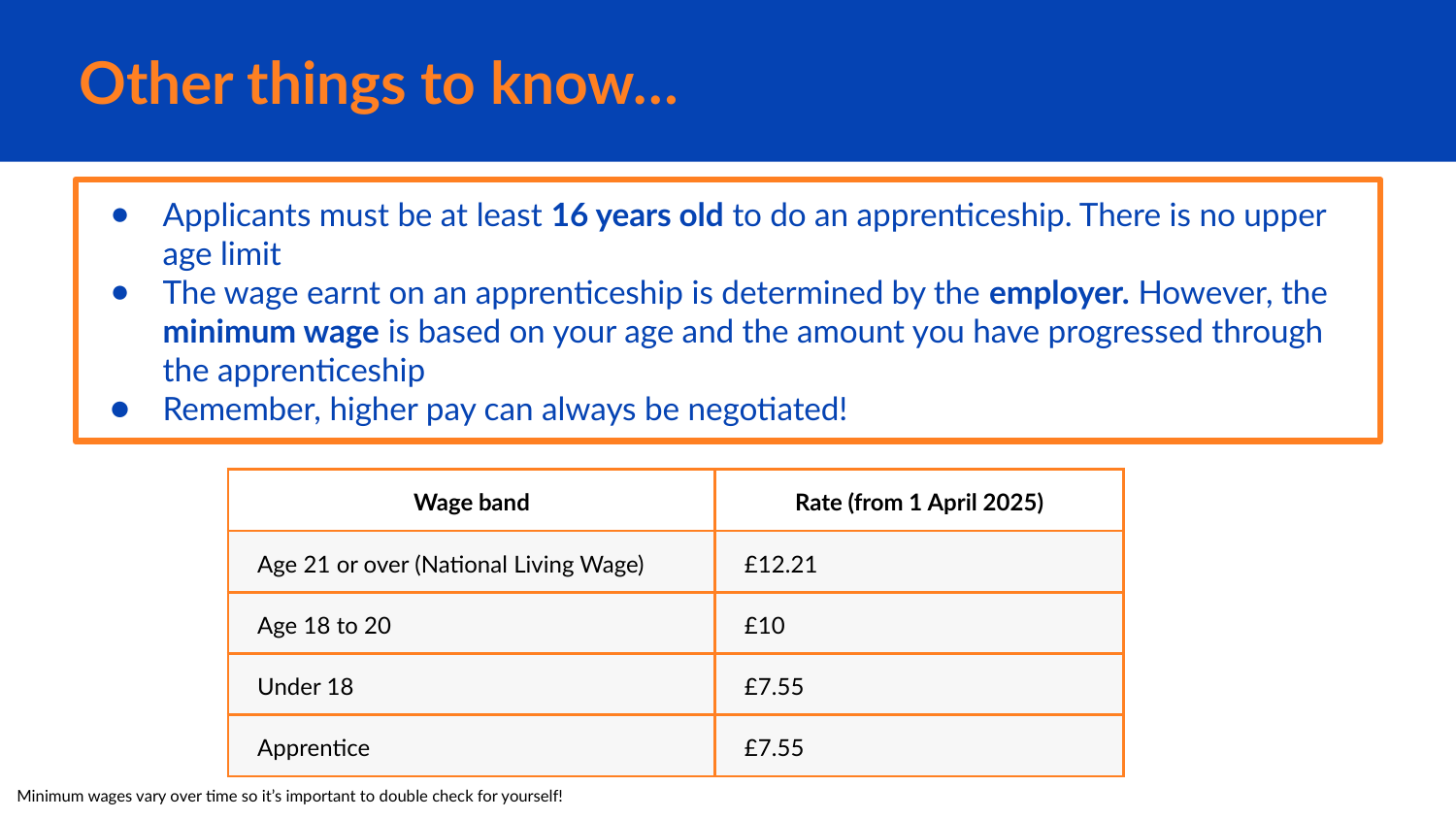

# Other things to know…
Applicants must be at least 16 years old to do an apprenticeship. There is no upper age limit
The wage earnt on an apprenticeship is determined by the employer. However, the minimum wage is based on your age and the amount you have progressed through the apprenticeship
Remember, higher pay can always be negotiated!
| Wage band | Rate (from 1 April 2025) |
| --- | --- |
| Age 21 or over (National Living Wage) | £12.21 |
| Age 18 to 20 | £10 |
| Under 18 | £7.55 |
| Apprentice | £7.55 |
Minimum wages vary over time so it’s important to double check for yourself!